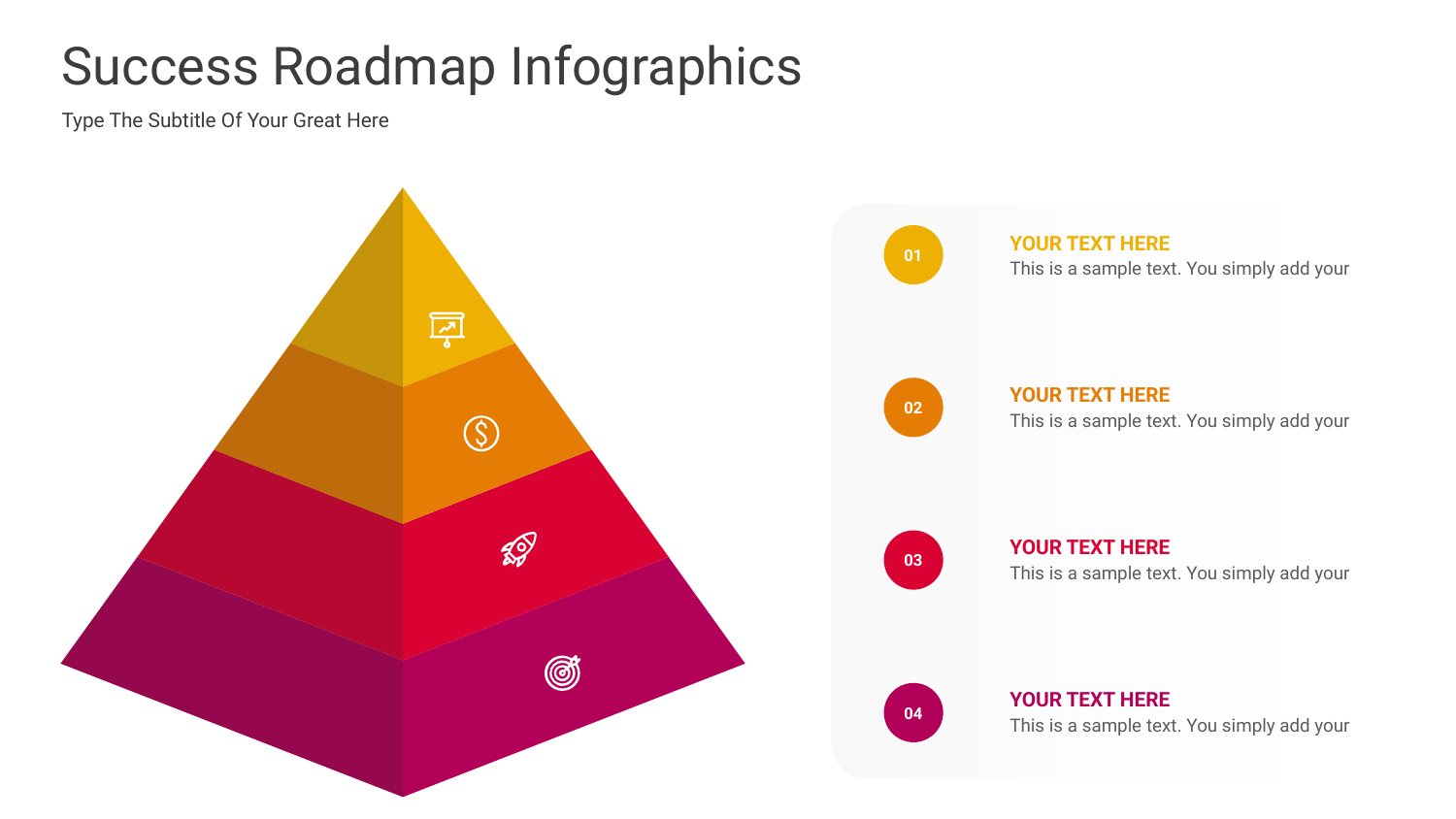

# Success Roadmap Infographics
Type The Subtitle Of Your Great Here

YOUR TEXT HERE
01
This is a sample text. You simply add your

YOUR TEXT HERE
02
This is a sample text. You simply add your

YOUR TEXT HERE
03
This is a sample text. You simply add your

YOUR TEXT HERE
04
This is a sample text. You simply add your